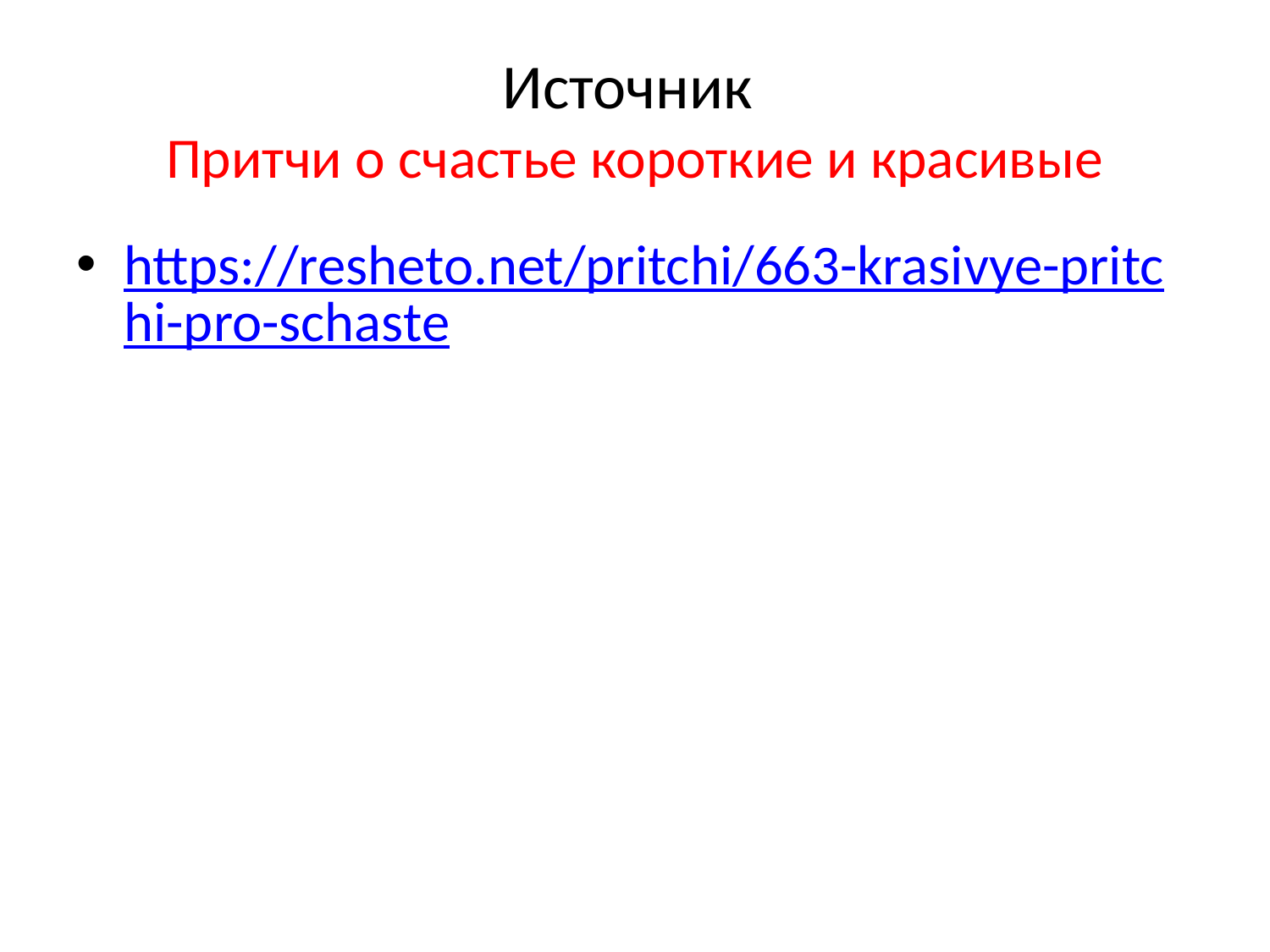

# Источник Притчи о счастье короткие и красивые
https://resheto.net/pritchi/663-krasivye-pritchi-pro-schaste